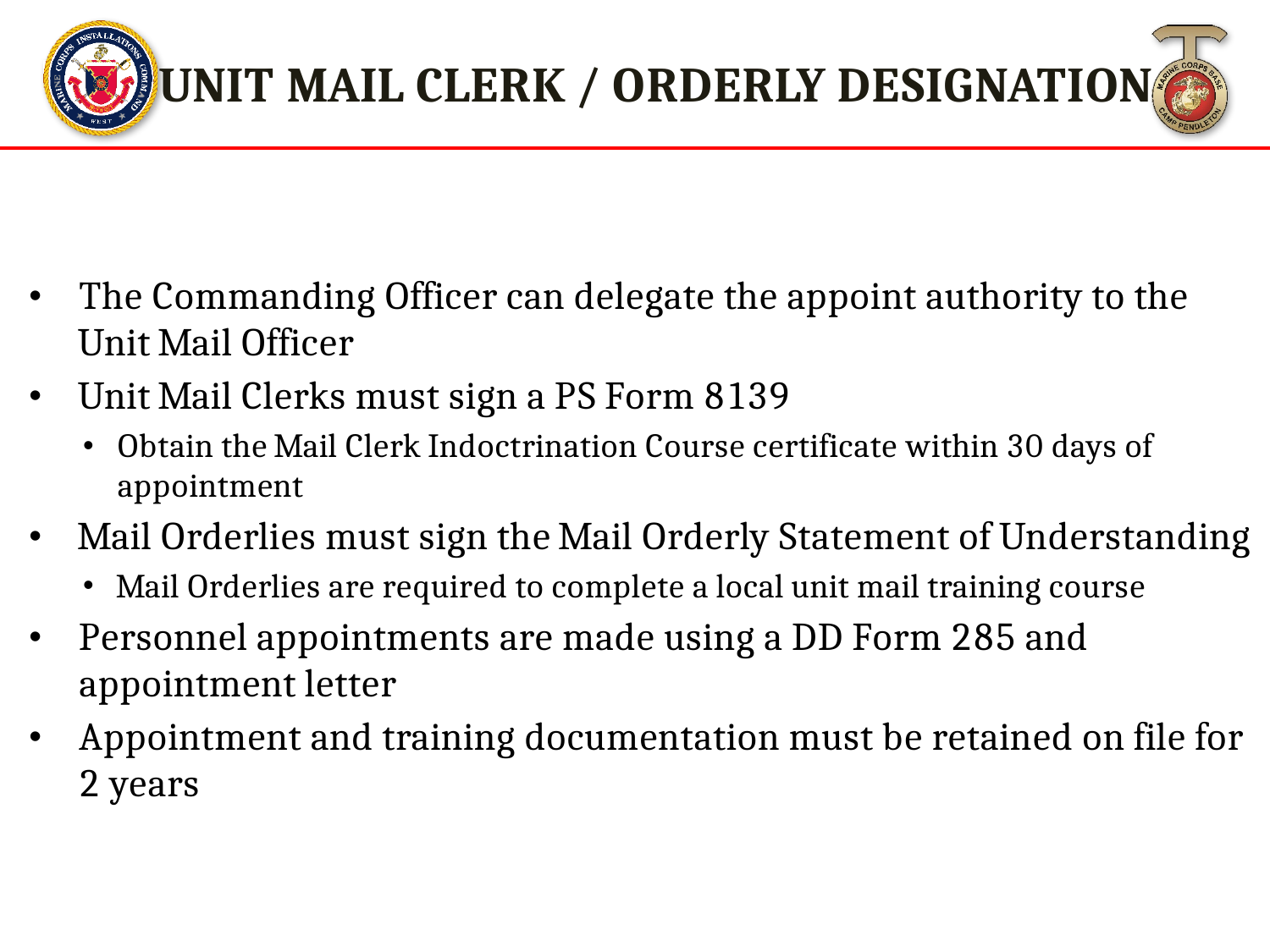

UNIT MAIL CLERK / ORDERLY DESIGNATION

The Commanding Officer can delegate the appoint authority to the Unit Mail Officer
Unit Mail Clerks must sign a PS Form 8139
Obtain the Mail Clerk Indoctrination Course certificate within 30 days of appointment
Mail Orderlies must sign the Mail Orderly Statement of Understanding
Mail Orderlies are required to complete a local unit mail training course
Personnel appointments are made using a DD Form 285 and appointment letter
Appointment and training documentation must be retained on file for 2 years